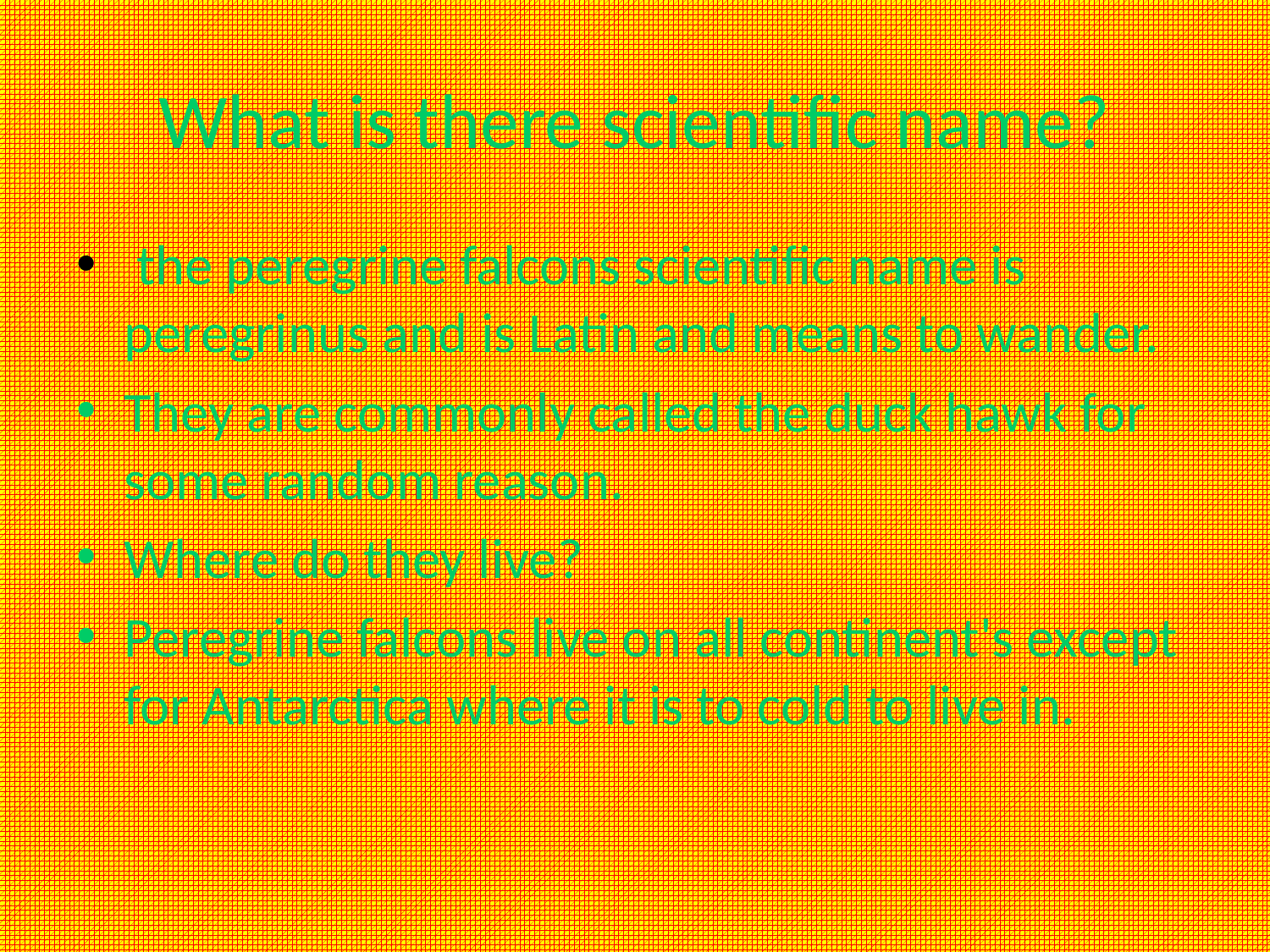

# What is there scientific name?
 the peregrine falcons scientific name is peregrinus and is Latin and means to wander.
They are commonly called the duck hawk for some random reason.
Where do they live?
Peregrine falcons live on all continent's except for Antarctica where it is to cold to live in.